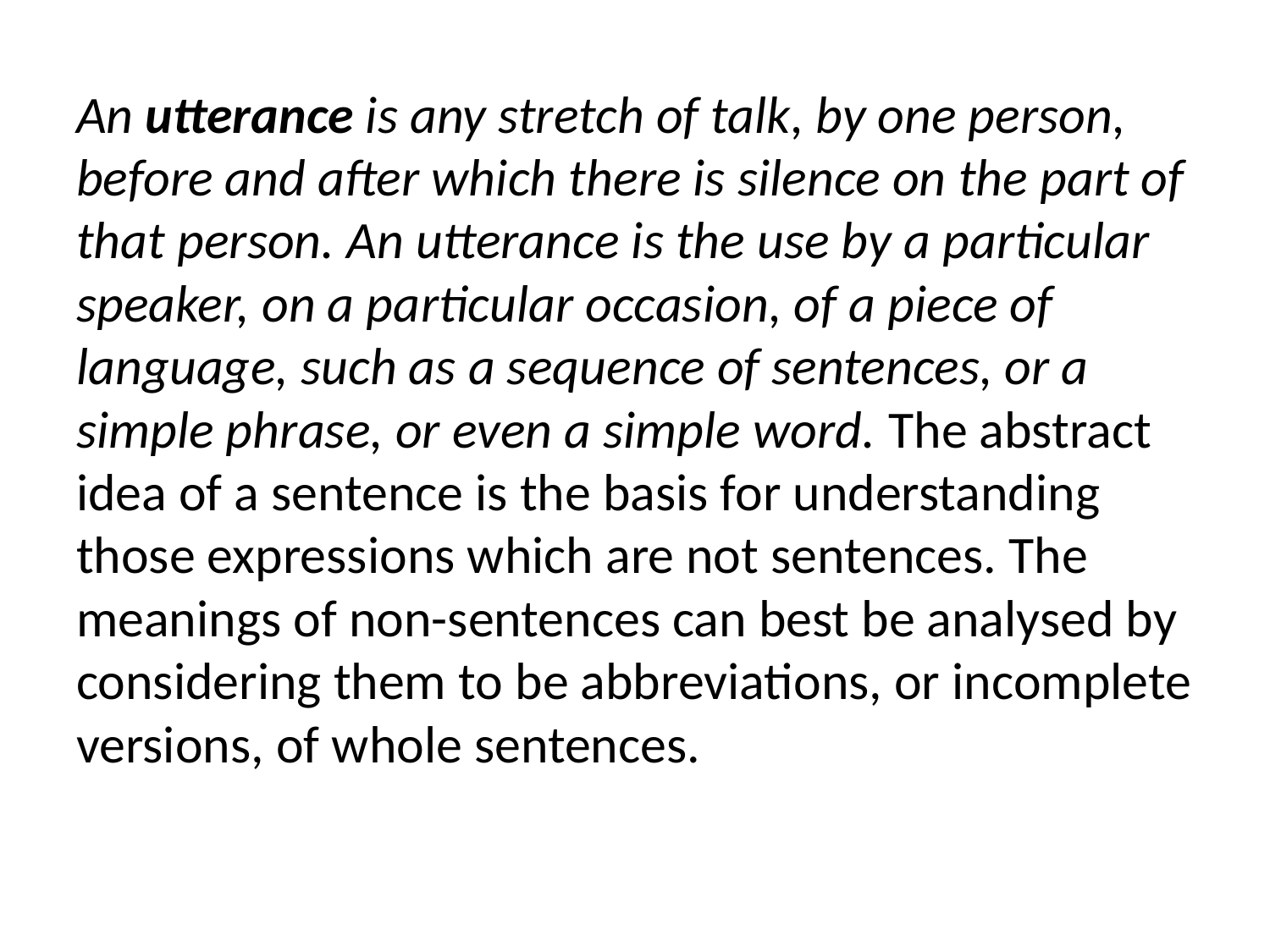

An utterance is any stretch of talk, by one person, before and after which there is silence on the part of that person. An utterance is the use by a particular speaker, on a particular occasion, of a piece of language, such as a sequence of sentences, or a simple phrase, or even a simple word. The abstract idea of a sentence is the basis for understanding those expressions which are not sentences. The meanings of non-sentences can best be analysed by considering them to be abbreviations, or incomplete versions, of whole sentences.